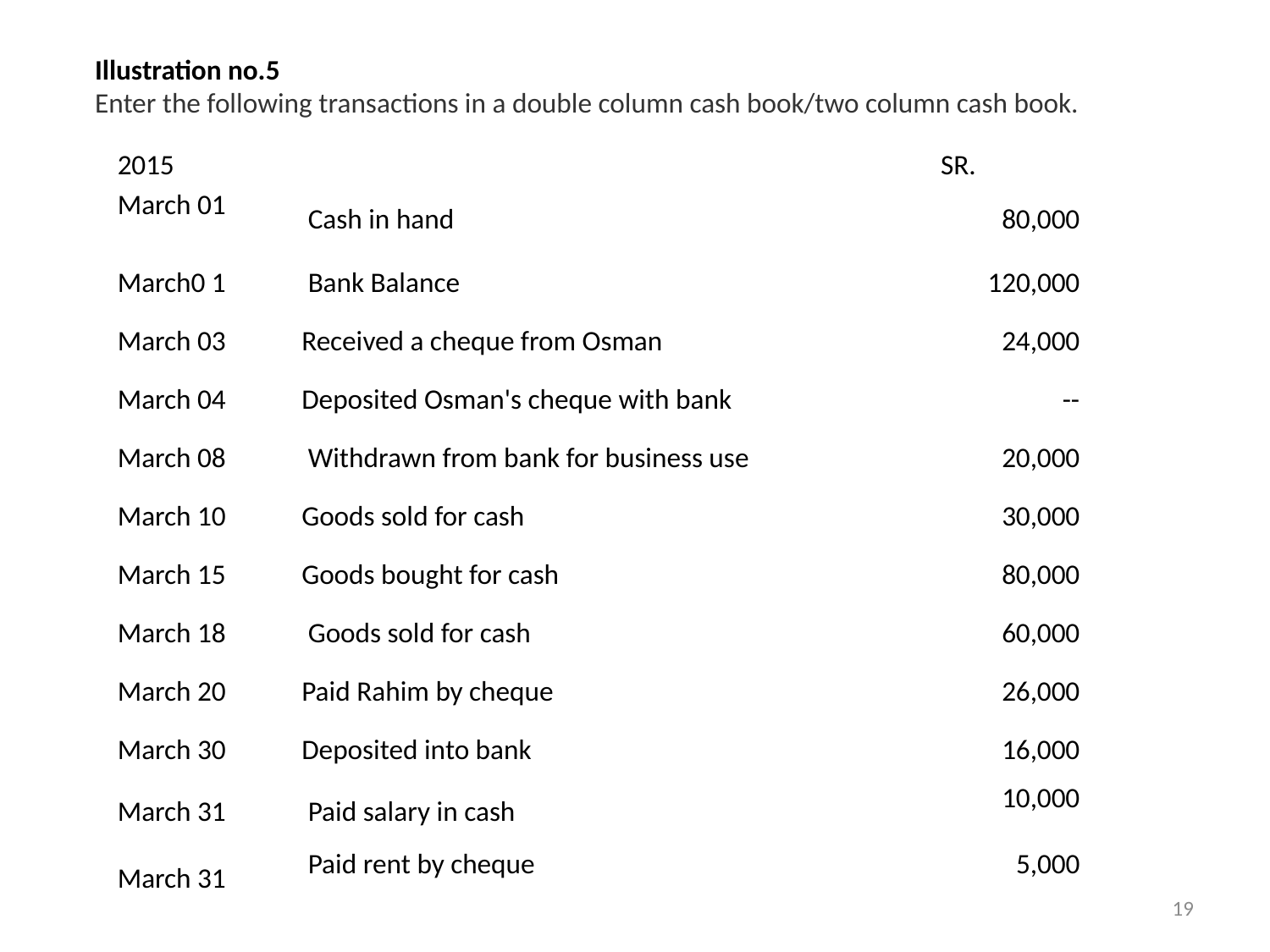

Illustration no.5
Enter the following transactions in a double column cash book/two column cash book.
| 2015 |  | SR. |
| --- | --- | --- |
| March 01 | Cash in hand | 80,000 |
| March0 1 | Bank Balance | 120,000 |
| March 03 | Received a cheque from Osman | 24,000 |
| March 04 | Deposited Osman's cheque with bank | -- |
| March 08 | Withdrawn from bank for business use | 20,000 |
| March 10 | Goods sold for cash | 30,000 |
| March 15 | Goods bought for cash | 80,000 |
| March 18 | Goods sold for cash | 60,000 |
| March 20 | Paid Rahim by cheque | 26,000 |
| March 30 | Deposited into bank | 16,000 |
| March 31 | Paid salary in cash | 10,000 |
| March 31 | Paid rent by cheque | 5,000 |
19